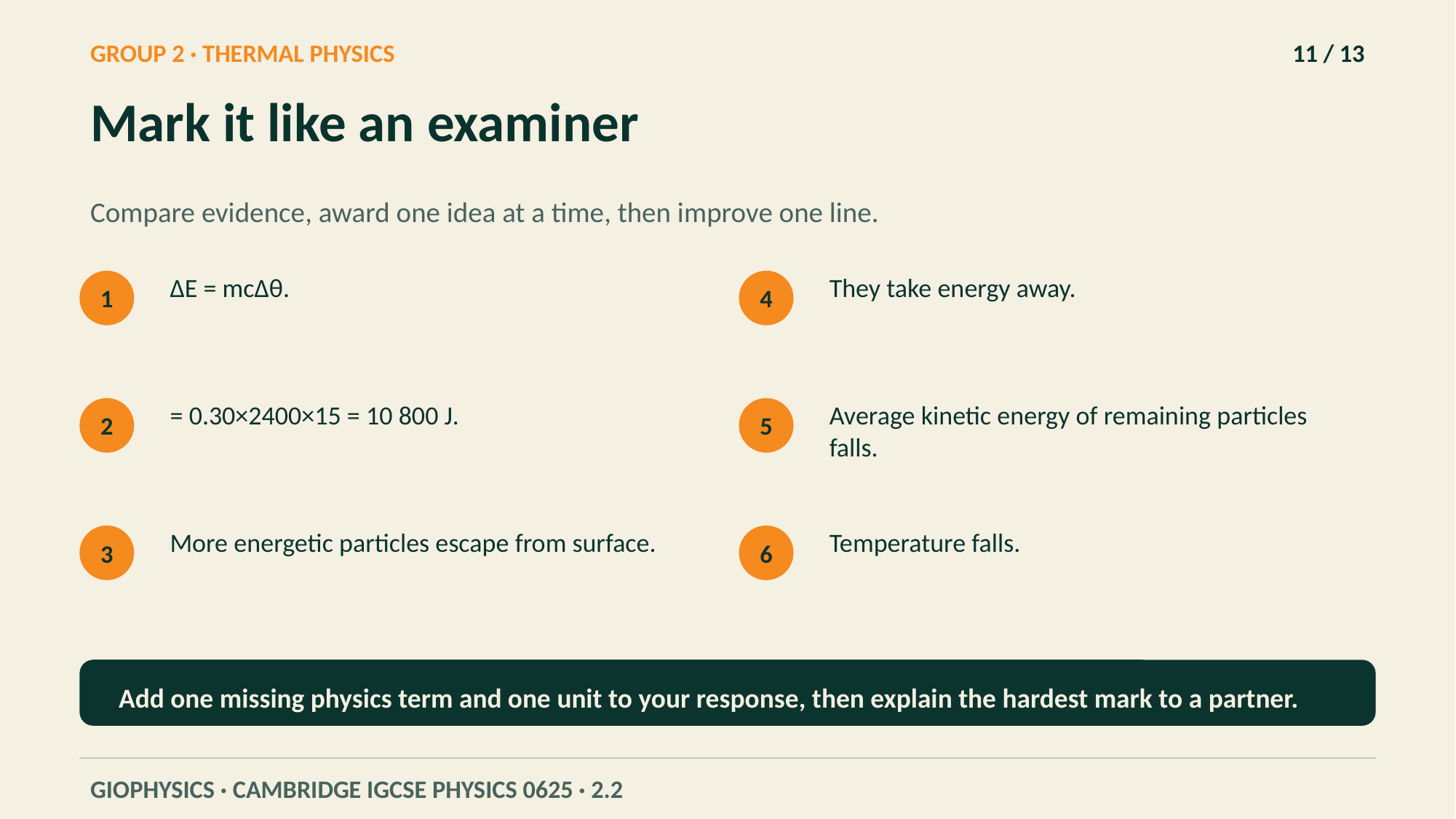

GROUP 2 · THERMAL PHYSICS
11 / 13
Mark it like an examiner
Compare evidence, award one idea at a time, then improve one line.
ΔE = mcΔθ.
They take energy away.

1
4
= 0.30×2400×15 = 10 800 J.
Average kinetic energy of remaining particles falls.

2
5
More energetic particles escape from surface.
Temperature falls.

3
6

Add one missing physics term and one unit to your response, then explain the hardest mark to a partner.

GIOPHYSICS · CAMBRIDGE IGCSE PHYSICS 0625 · 2.2